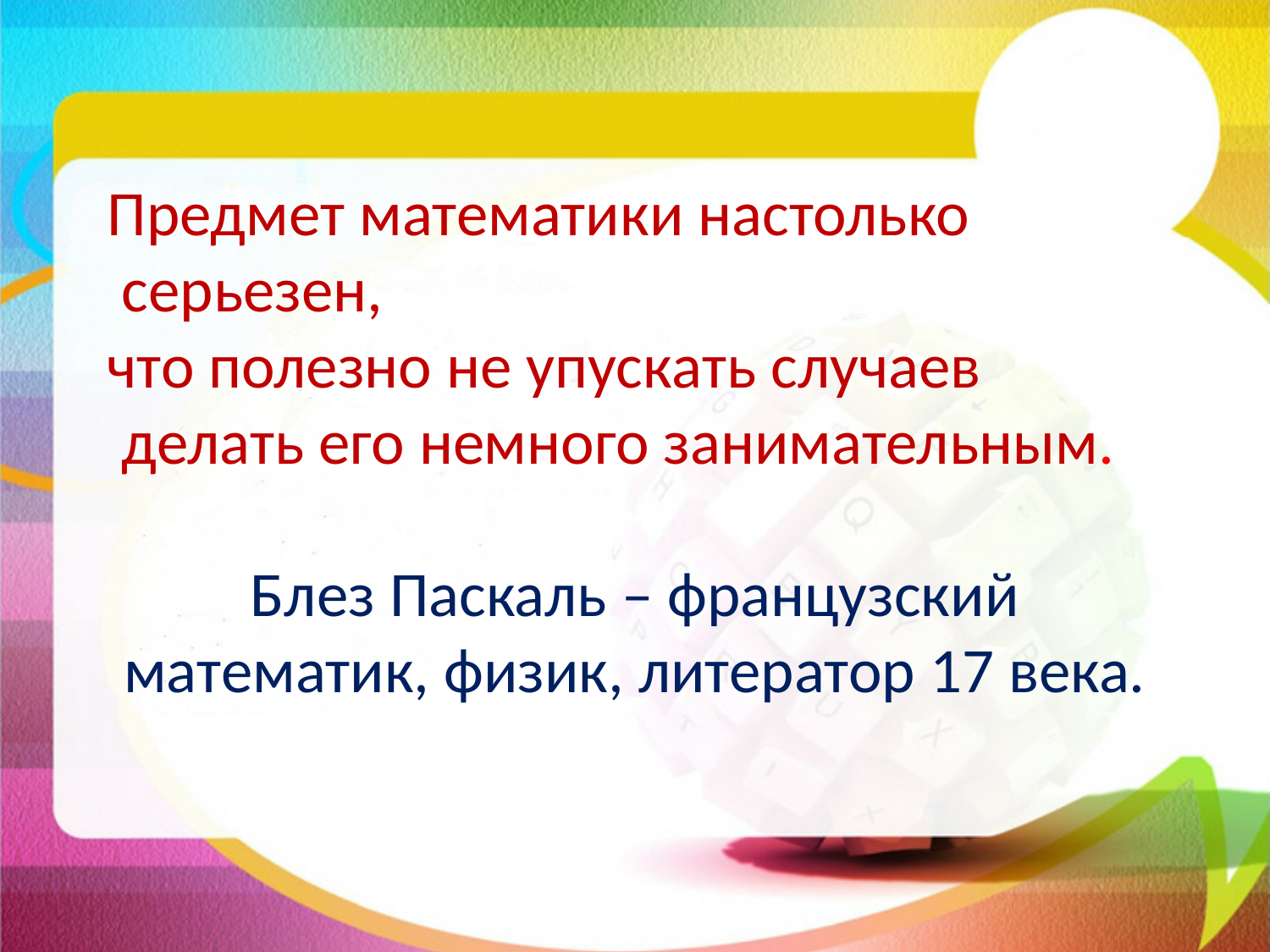

Предмет математики настолько
 серьезен,
что полезно не упускать случаев
 делать его немного занимательным.

Блез Паскаль – французский математик, физик, литератор 17 века.